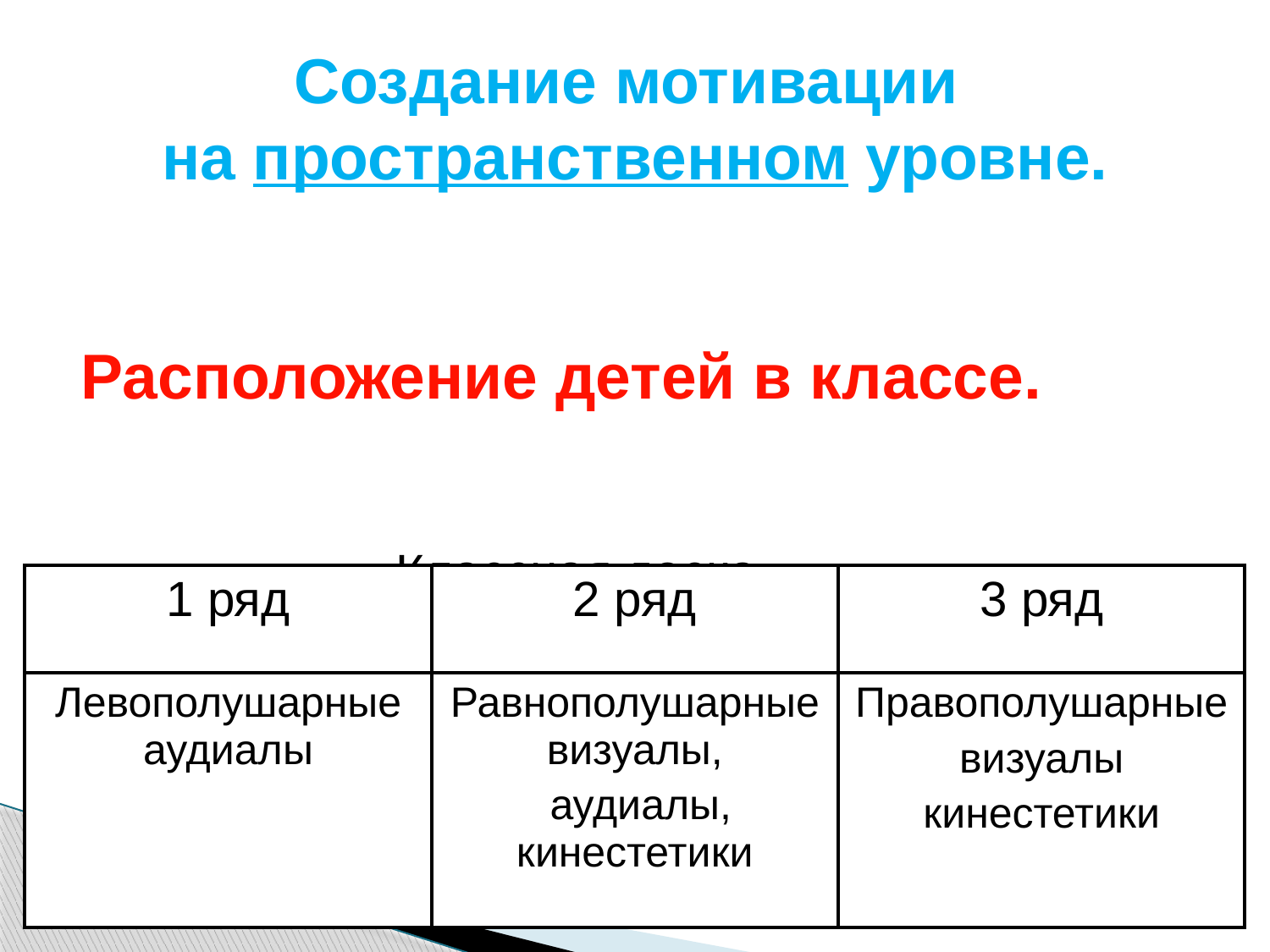

# Создание мотивации на пространственном уровне.

Расположение детей в классе.

                        Классная доска
| 1 ряд | 2 ряд | 3 ряд |
| --- | --- | --- |
| Левополушарные аудиалы | Равнополушарные визуалы, аудиалы, кинестетики | Правополушарные визуалы кинестетики |